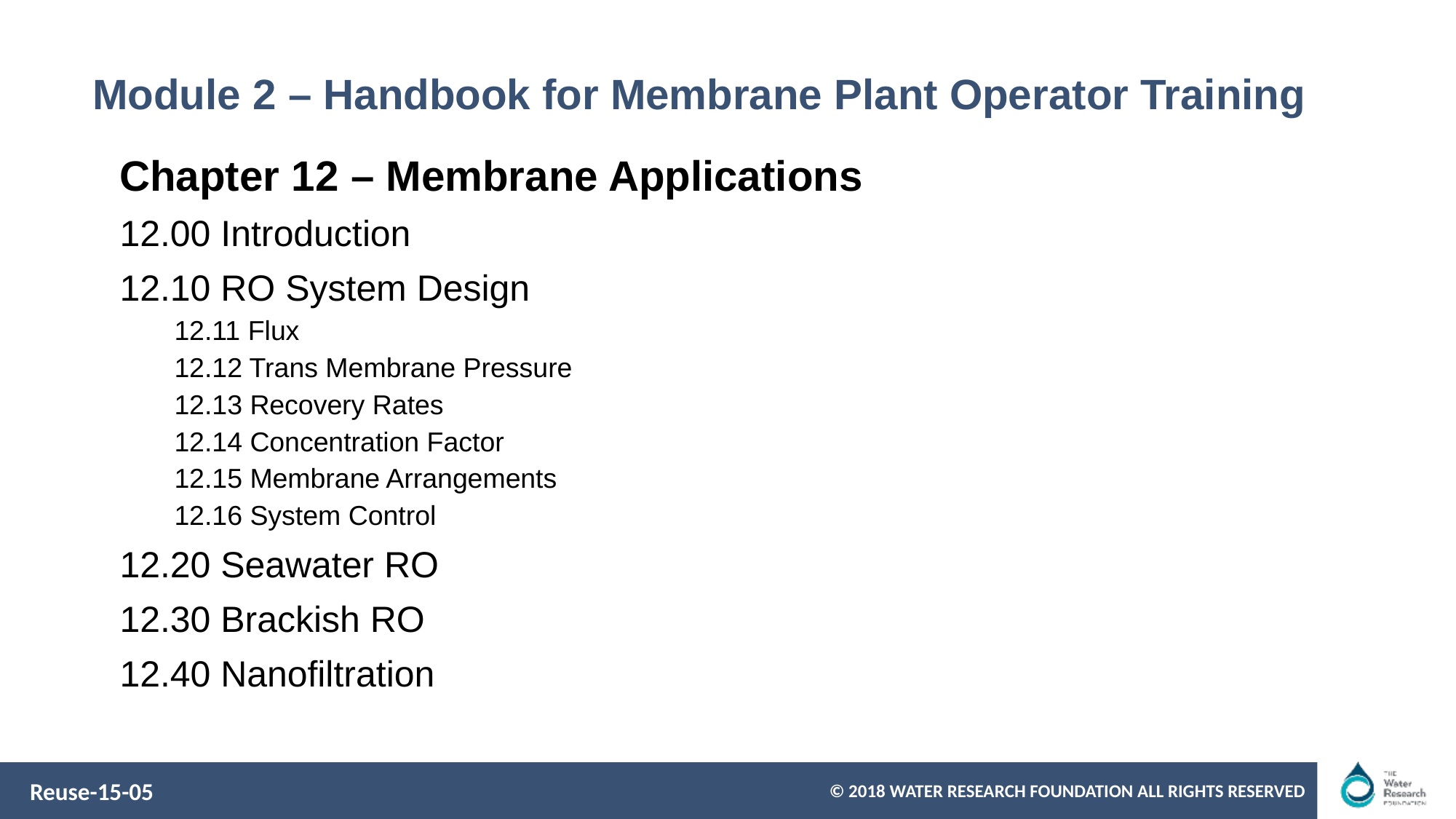

# Module 2 – Handbook for Membrane Plant Operator Training
Chapter 12 – Membrane Applications
12.00 Introduction
12.10 RO System Design
12.11 Flux
12.12 Trans Membrane Pressure
12.13 Recovery Rates
12.14 Concentration Factor
12.15 Membrane Arrangements
12.16 System Control
12.20 Seawater RO
12.30 Brackish RO
12.40 Nanofiltration